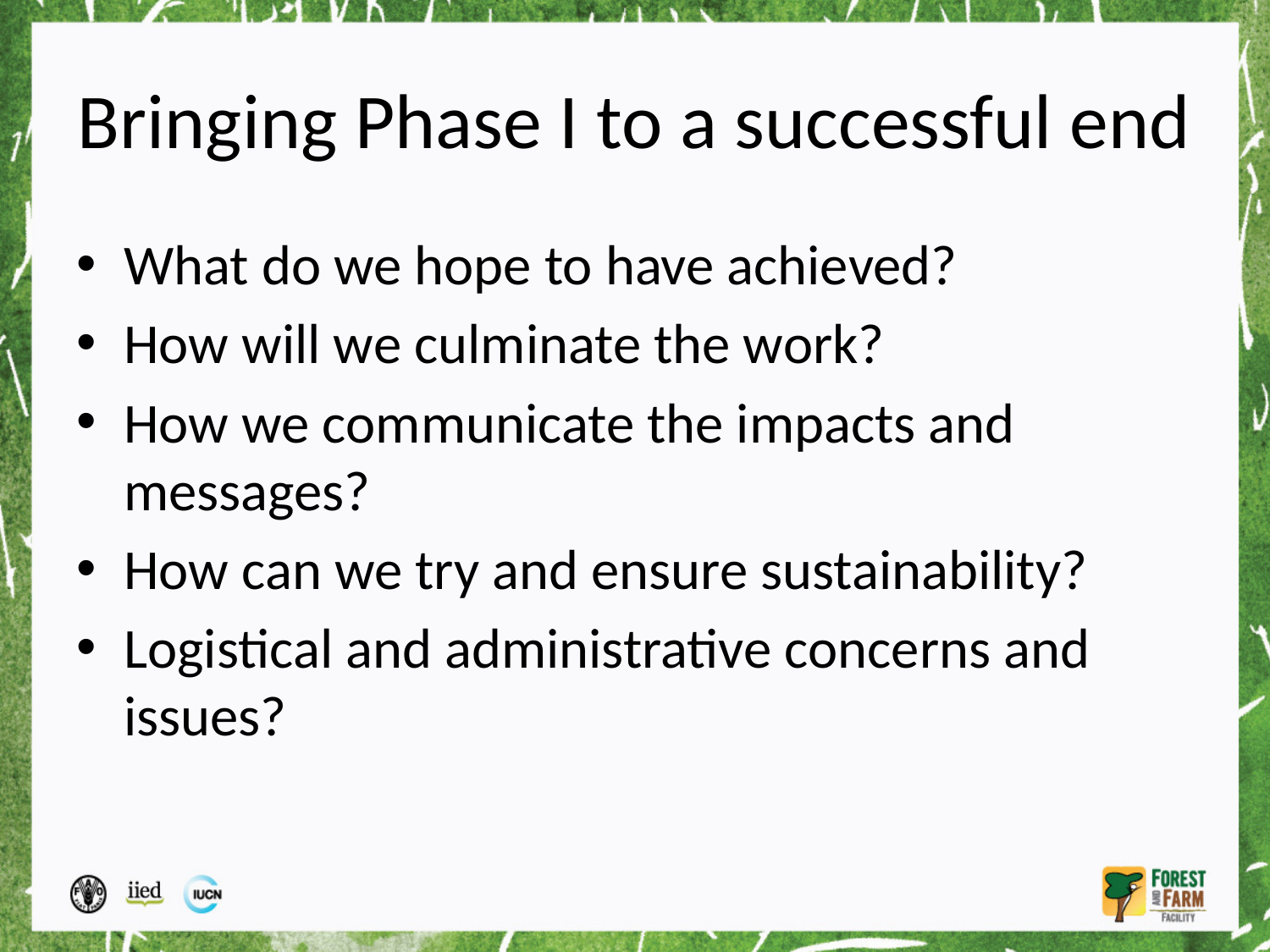

# Bringing Phase I to a successful end
What do we hope to have achieved?
How will we culminate the work?
How we communicate the impacts and messages?
How can we try and ensure sustainability?
Logistical and administrative concerns and issues?